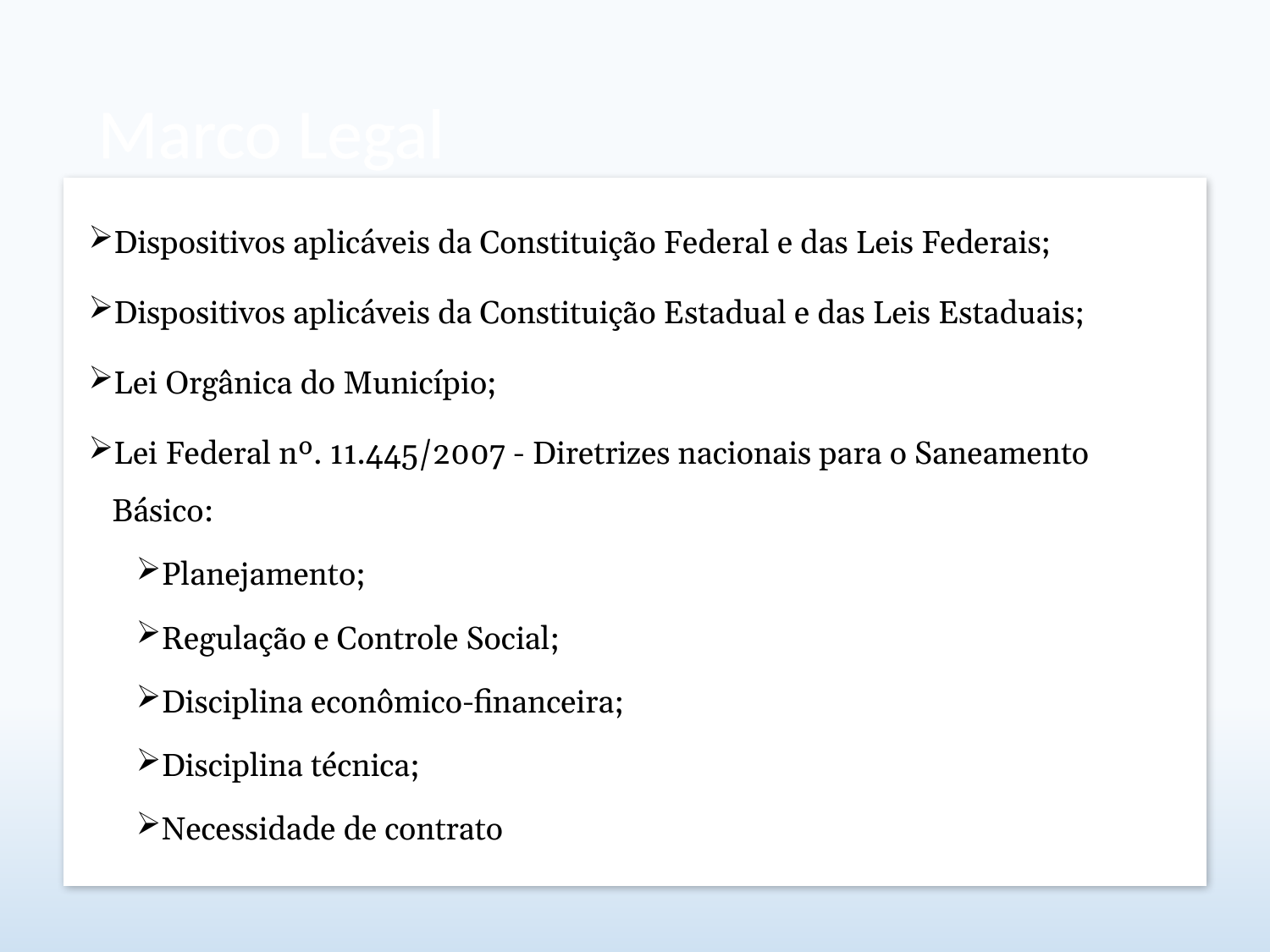

# Marco Legal
Dispositivos aplicáveis da Constituição Federal e das Leis Federais;
Dispositivos aplicáveis da Constituição Estadual e das Leis Estaduais;
Lei Orgânica do Município;
Lei Federal nº. 11.445/2007 - Diretrizes nacionais para o Saneamento Básico:
Planejamento;
Regulação e Controle Social;
Disciplina econômico-financeira;
Disciplina técnica;
Necessidade de contrato